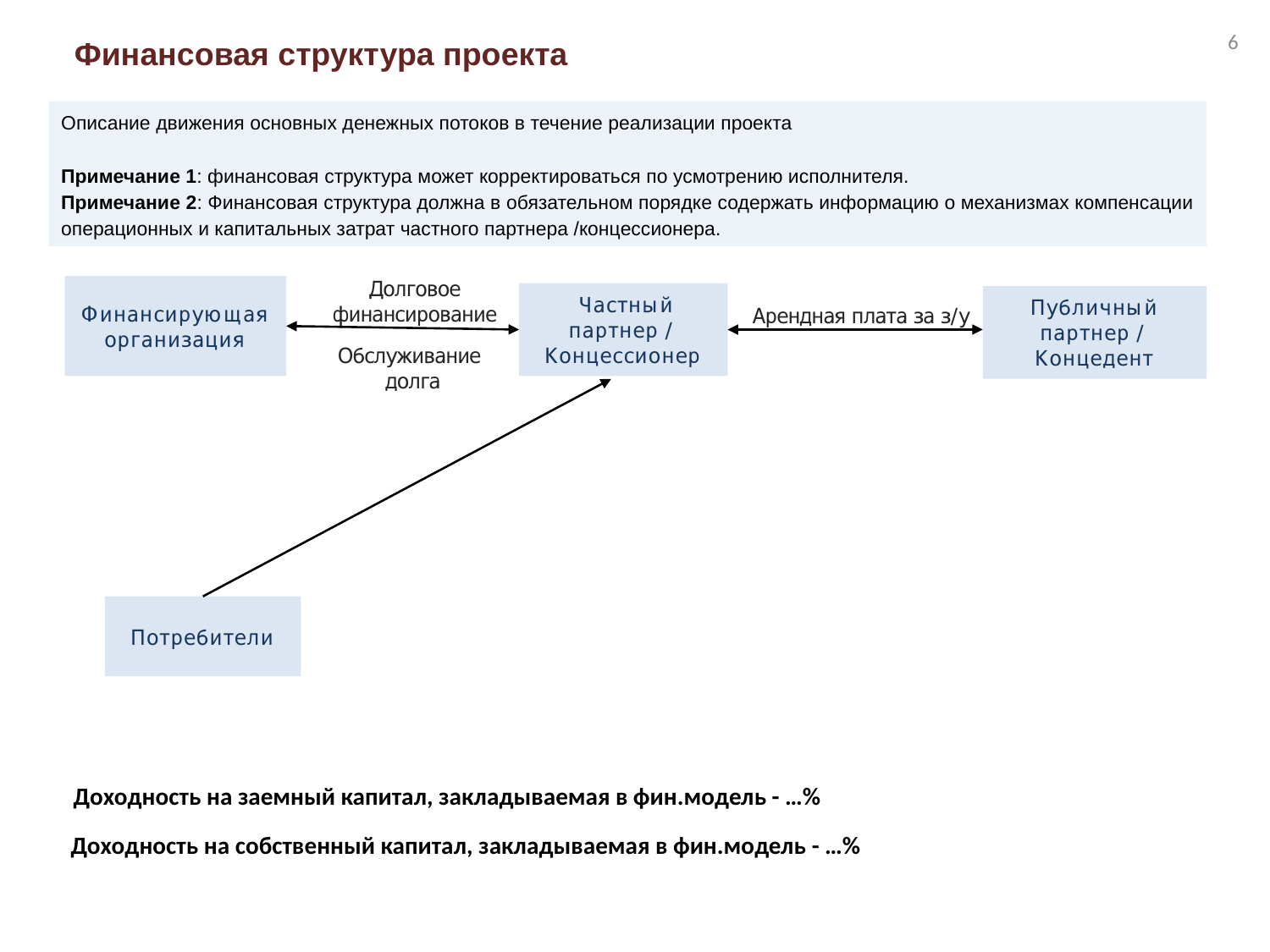

6
Финансовая структура проекта
Описание движения основных денежных потоков в течение реализации проекта

Примечание 1: финансовая структура может корректироваться по усмотрению исполнителя.
Примечание 2: Финансовая структура должна в обязательном порядке содержать информацию о механизмах компенсации операционных и капитальных затрат частного партнера /концессионера.
Долговое финансирование
Финансирующая организация
 Частный партнер / Концессионер
Публичный партнер / Концедент
Арендная плата за з/у
Обслуживание  долга
Потребители
Доходность на заемный капитал, закладываемая в фин.модель - …%
Доходность на собственный капитал, закладываемая в фин.модель - …%